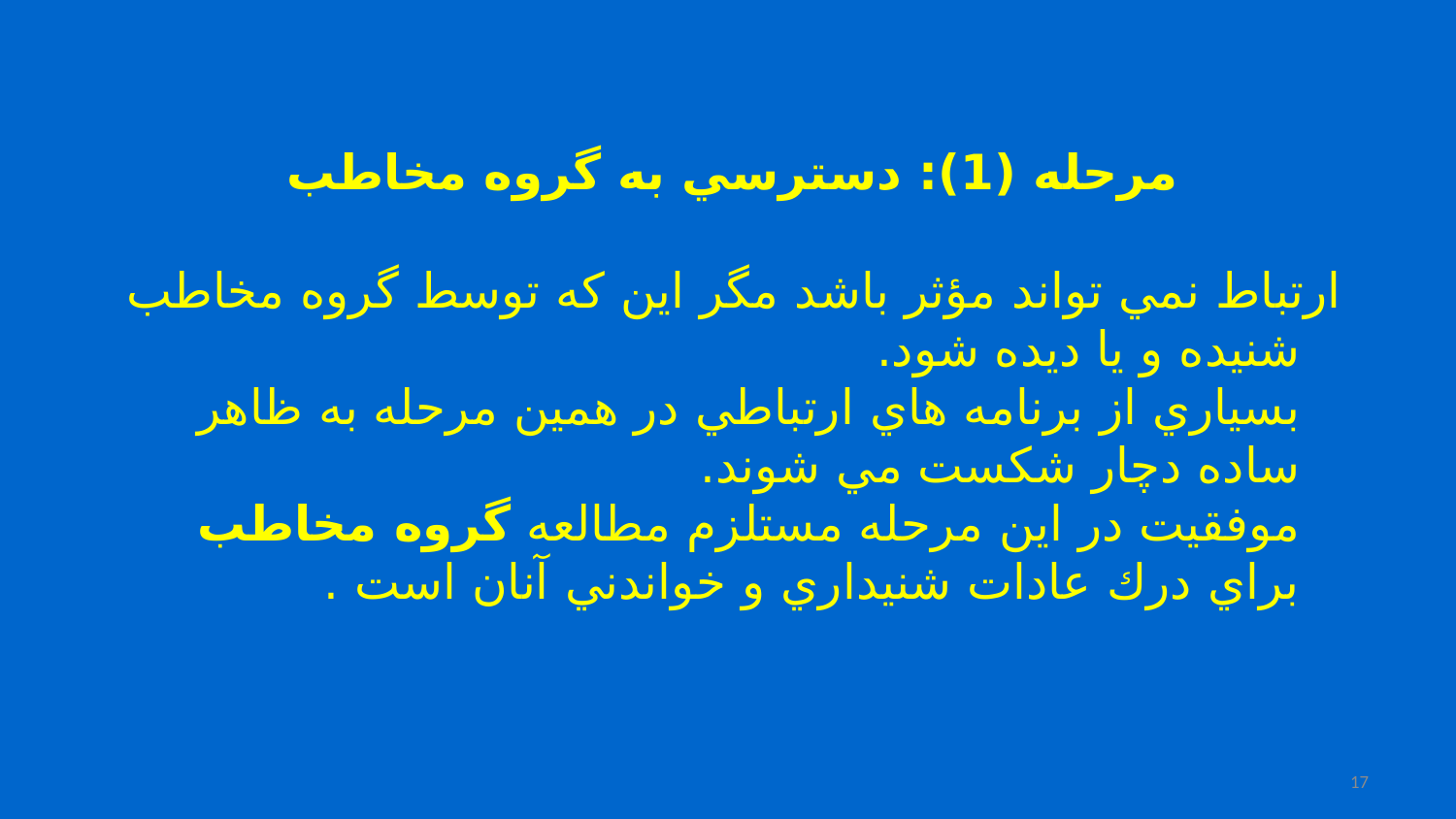

مرحله (1): دسترسي به گروه مخاطب
# ارتباط نمي تواند مؤثر باشد مگر اين كه توسط گروه مخاطب شنيده و يا ديده شود. بسياري از برنامه هاي ارتباطي در همين مرحله به ظاهر ساده دچار شكست مي شوند. موفقيت در اين مرحله مستلزم مطالعه گروه مخاطب براي درك عادات شنيداري و خواندني آنان است .
17